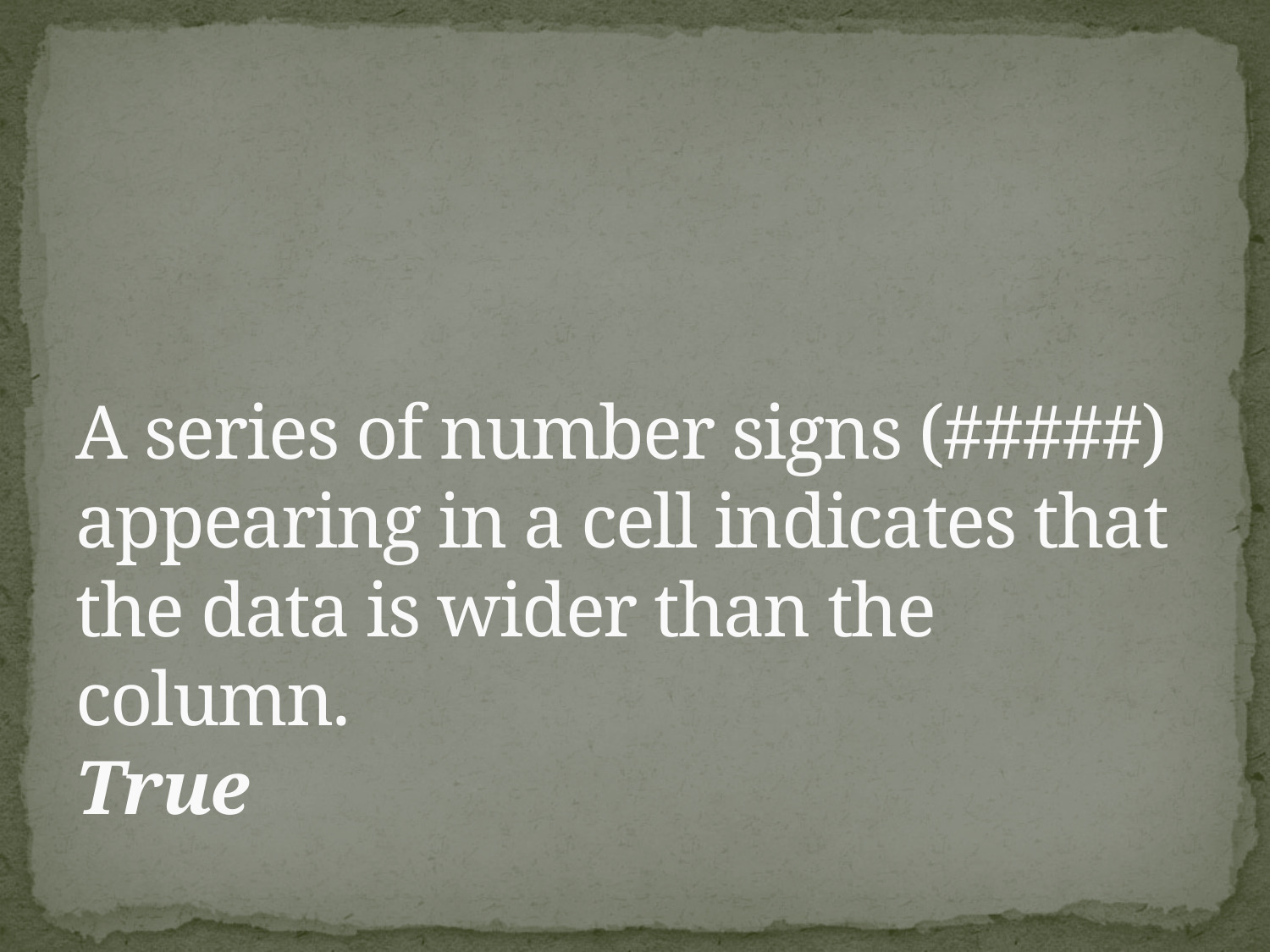

# A series of number signs (#####) appearing in a cell indicates that the data is wider than the column. True